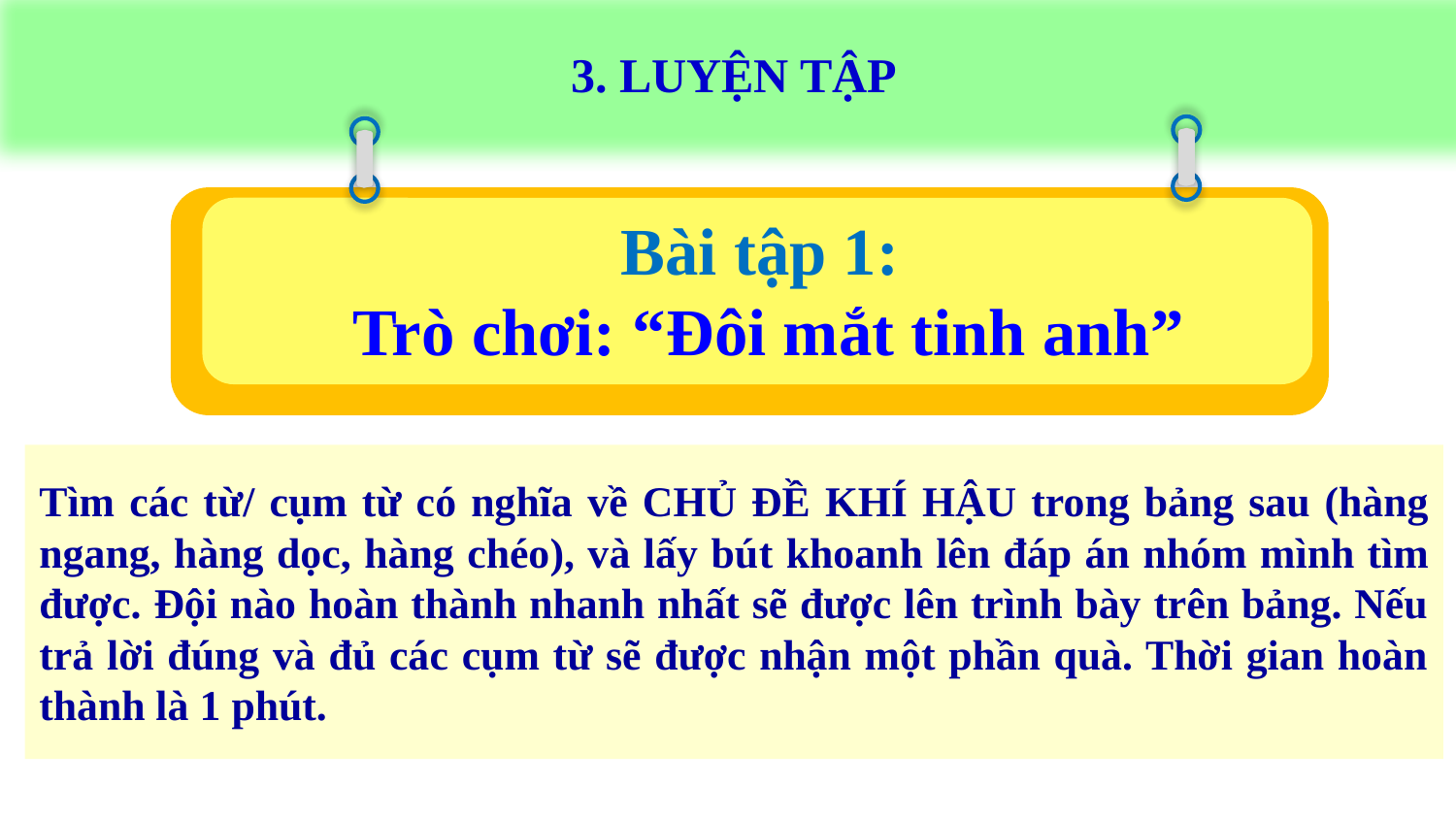

3. LUYỆN TẬP

Bài tập 1:
Trò chơi: “Đôi mắt tinh anh”

Tìm các từ/ cụm từ có nghĩa về CHỦ ĐỀ KHÍ HẬU trong bảng sau (hàng ngang, hàng dọc, hàng chéo), và lấy bút khoanh lên đáp án nhóm mình tìm được. Đội nào hoàn thành nhanh nhất sẽ được lên trình bày trên bảng. Nếu trả lời đúng và đủ các cụm từ sẽ được nhận một phần quà. Thời gian hoàn thành là 1 phút.